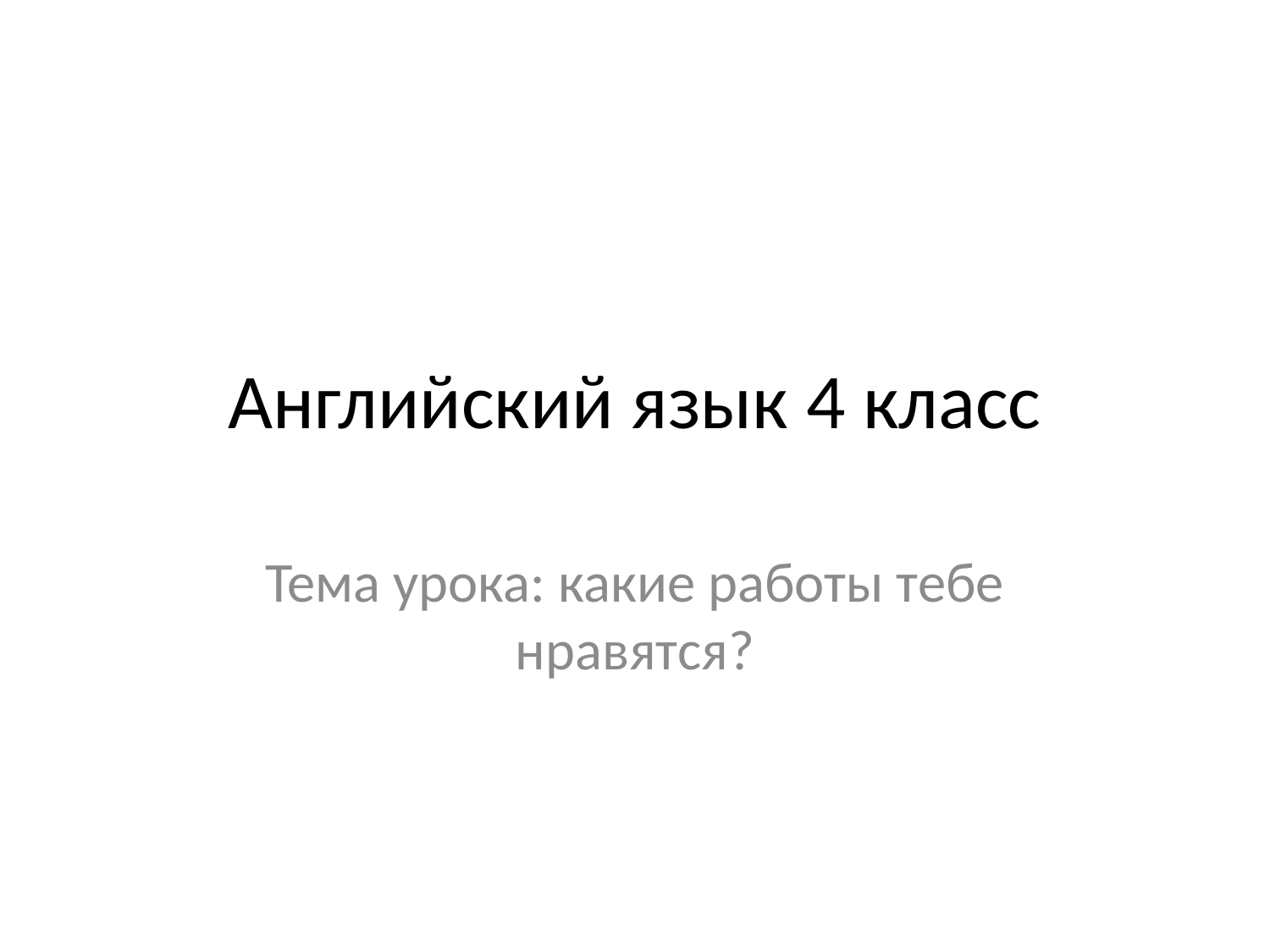

# Английский язык 4 класс
Тема урока: какие работы тебе нравятся?